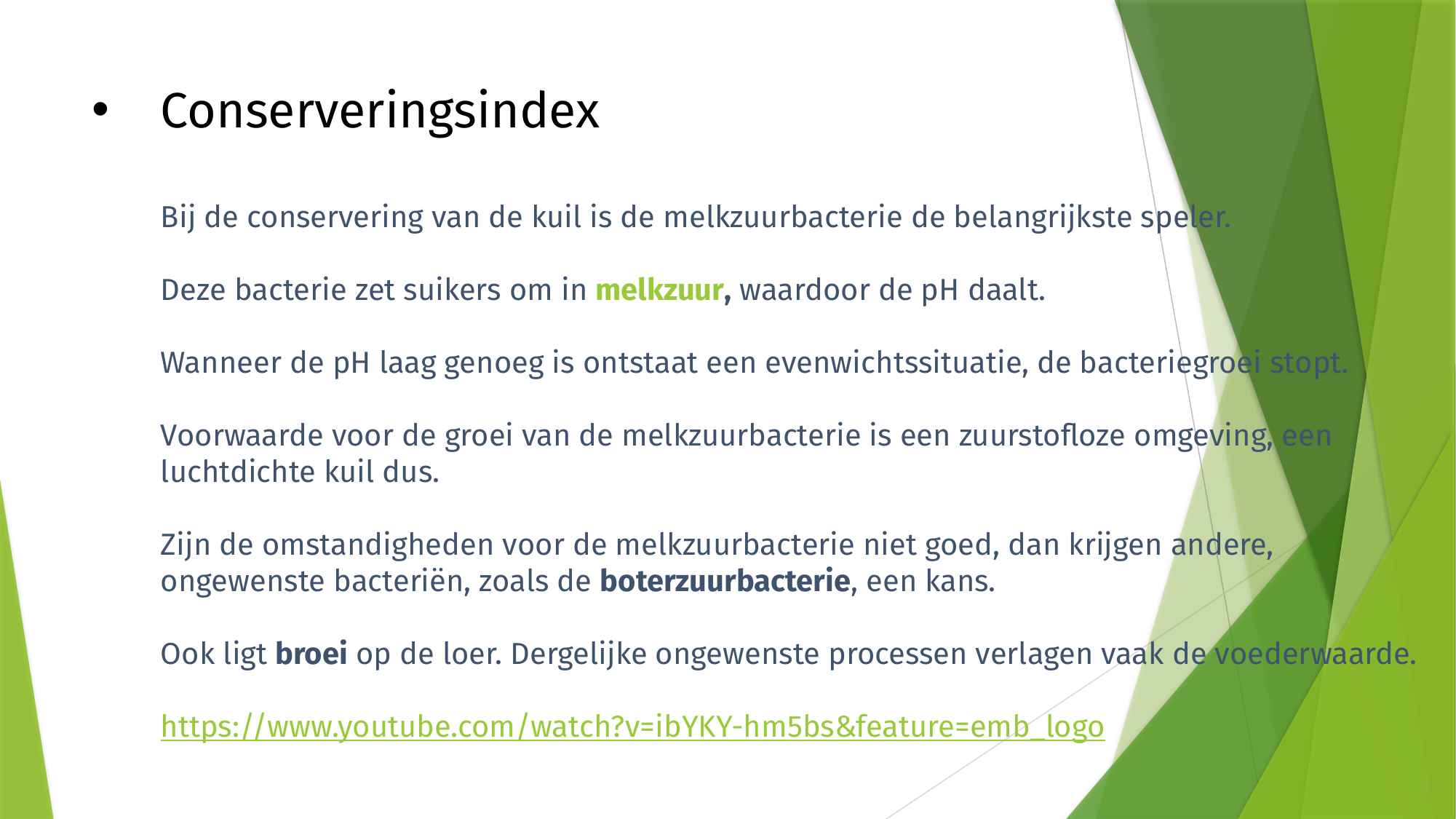

# Conserveringsindex Bij de conservering van de kuil is de melkzuurbacterie de belangrijkste speler. Deze bacterie zet suikers om in melkzuur, waardoor de pH daalt. Wanneer de pH laag genoeg is ontstaat een evenwichtssituatie, de bacteriegroei stopt. Voorwaarde voor de groei van de melkzuurbacterie is een zuurstofloze omgeving, een luchtdichte kuil dus. Zijn de omstandigheden voor de melkzuurbacterie niet goed, dan krijgen andere, ongewenste bacteriën, zoals de boterzuurbacterie, een kans. Ook ligt broei op de loer. Dergelijke ongewenste processen verlagen vaak de voederwaarde. https://www.youtube.com/watch?v=ibYKY-hm5bs&feature=emb_logo